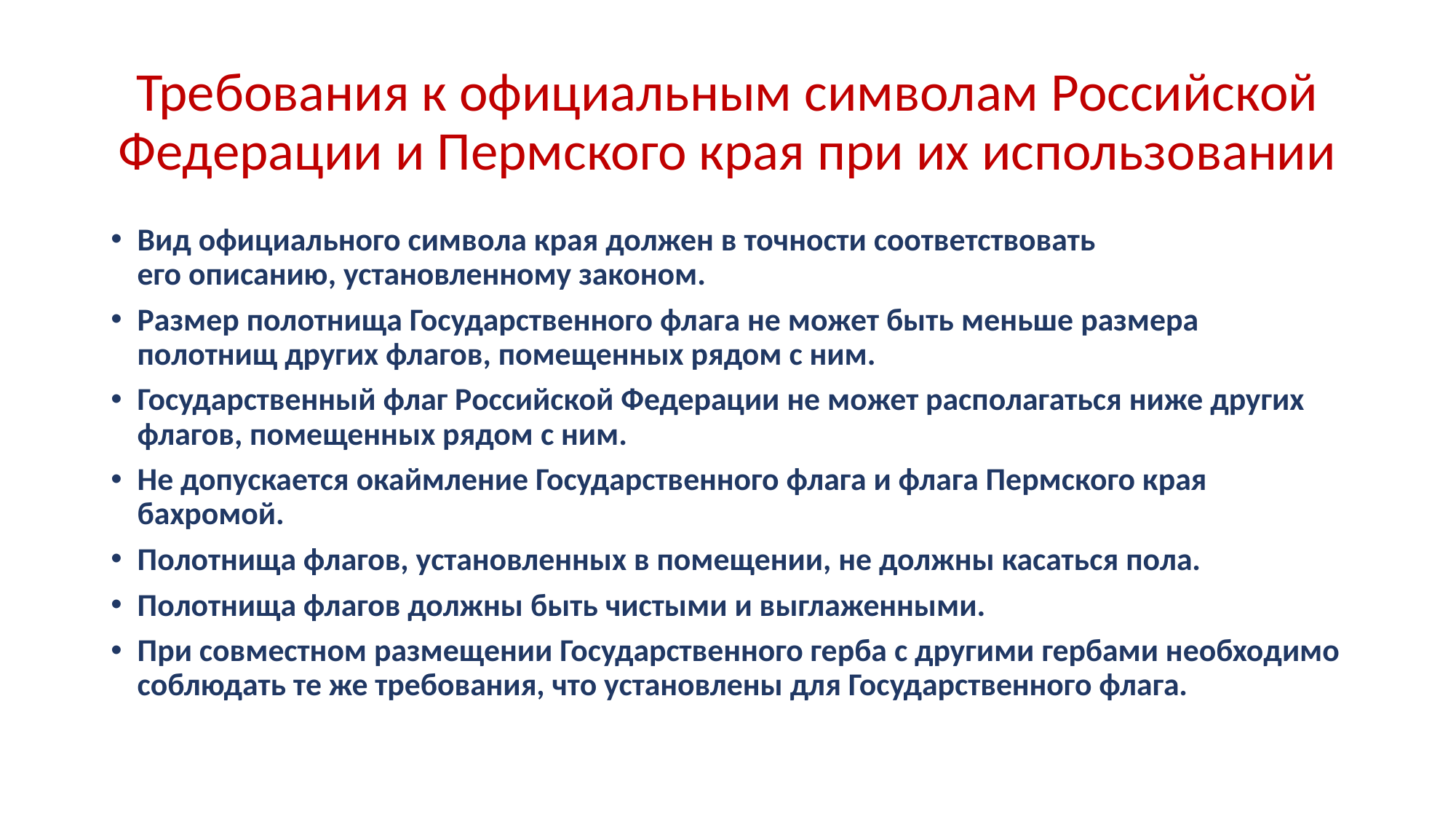

# Требования к официальным символам Российской Федерации и Пермского края при их использовании
Вид официального символа края должен в точности соответствовать
его описанию, установленному законом.
Размер полотнища Государственного флага не может быть меньше размера полотнищ других флагов, помещенных рядом с ним.
Государственный флаг Российской Федерации не может располагаться ниже других флагов, помещенных рядом с ним.
Не допускается окаймление Государственного флага и флага Пермского края бахромой.
Полотнища флагов, установленных в помещении, не должны касаться пола.
Полотнища флагов должны быть чистыми и выглаженными.
При совместном размещении Государственного герба с другими гербами необходимо соблюдать те же требования, что установлены для Государственного флага.